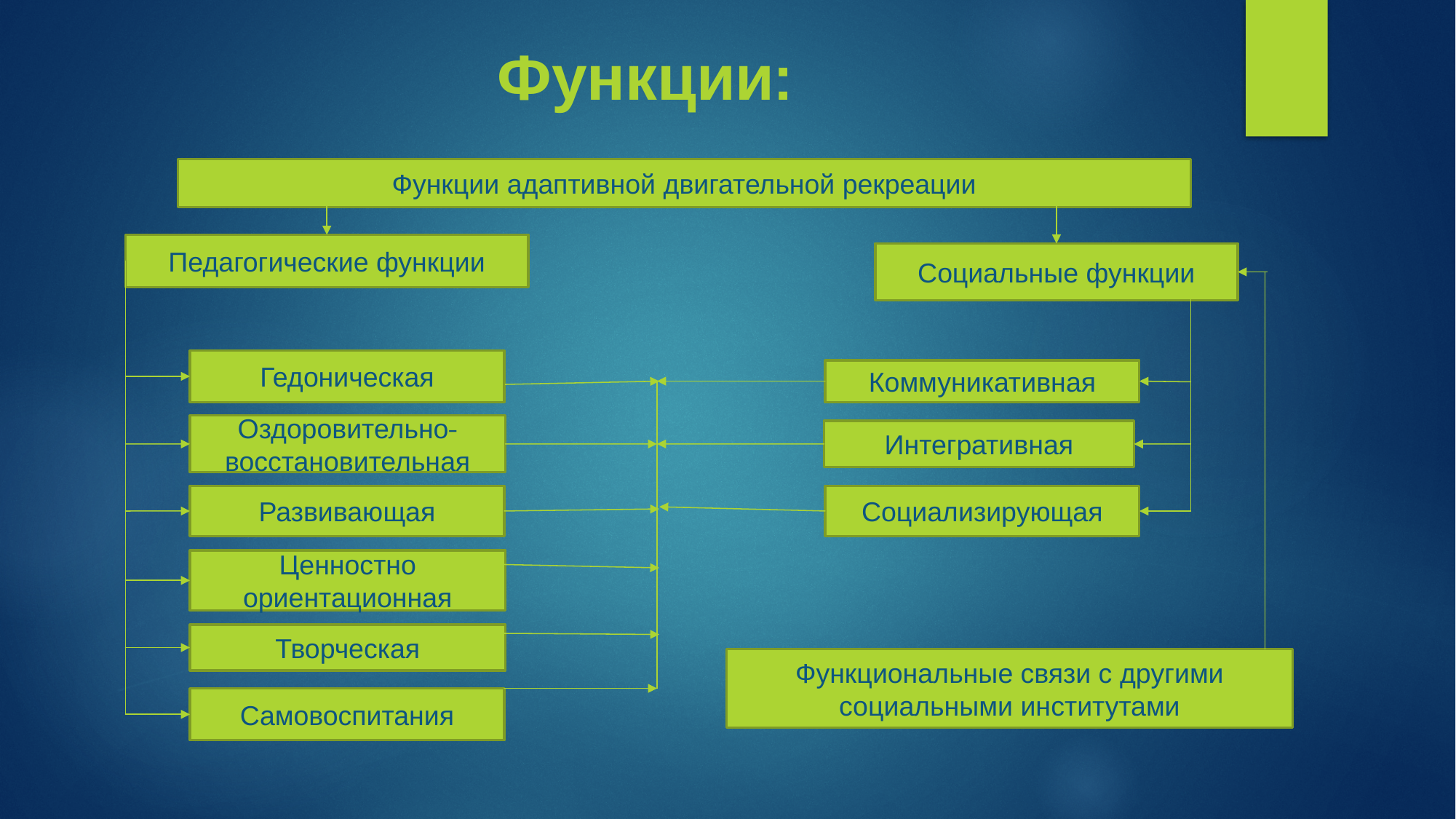

# Функции:
Функции адаптивной двигательной рекреации
Педагогические функции
Социальные функции
Гедоническая
Коммуникативная
Оздоровительно-восстановительная
Интегративная
Развивающая
Социализирующая
Ценностно ориентационная
Творческая
Функциональные связи с другими социальными институтами
Самовоспитания